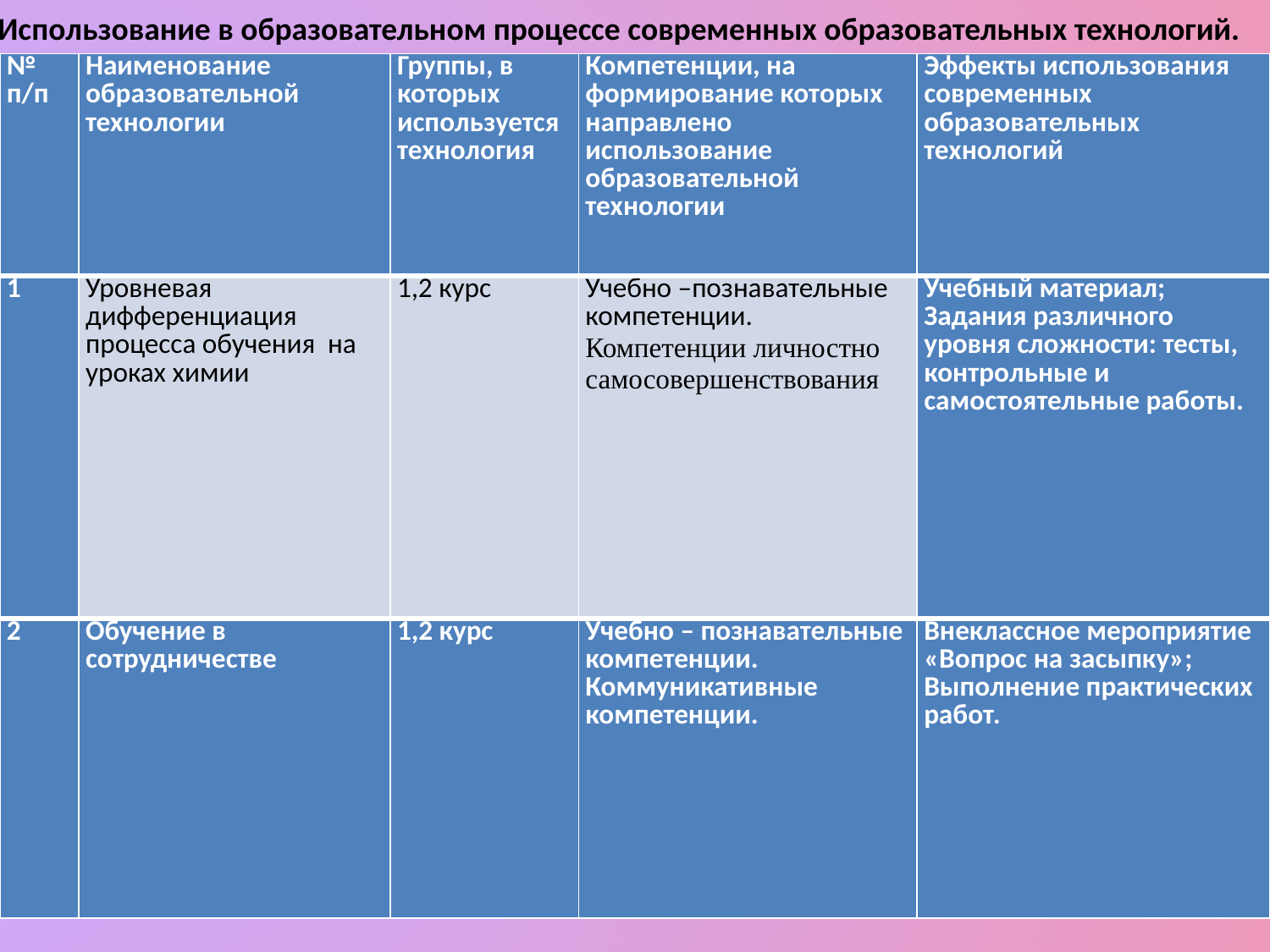

Использование в образовательном процессе современных образовательных технологий.
| № п/п | Наименование образовательной технологии | Группы, в которых используется технология | Компетенции, на формирование которых направлено использование образовательной технологии | Эффекты использования современных образовательных технологий |
| --- | --- | --- | --- | --- |
| 1 | Уровневая дифференциация процесса обучения на уроках химии | 1,2 курс | Учебно –познавательные компетенции. Компетенции личностно самосовершенствования | Учебный материал; Задания различного уровня сложности: тесты, контрольные и самостоятельные работы. |
| 2 | Обучение в сотрудничестве | 1,2 курс | Учебно – познавательные компетенции. Коммуникативные компетенции. | Внеклассное мероприятие «Вопрос на засыпку»; Выполнение практических работ. |